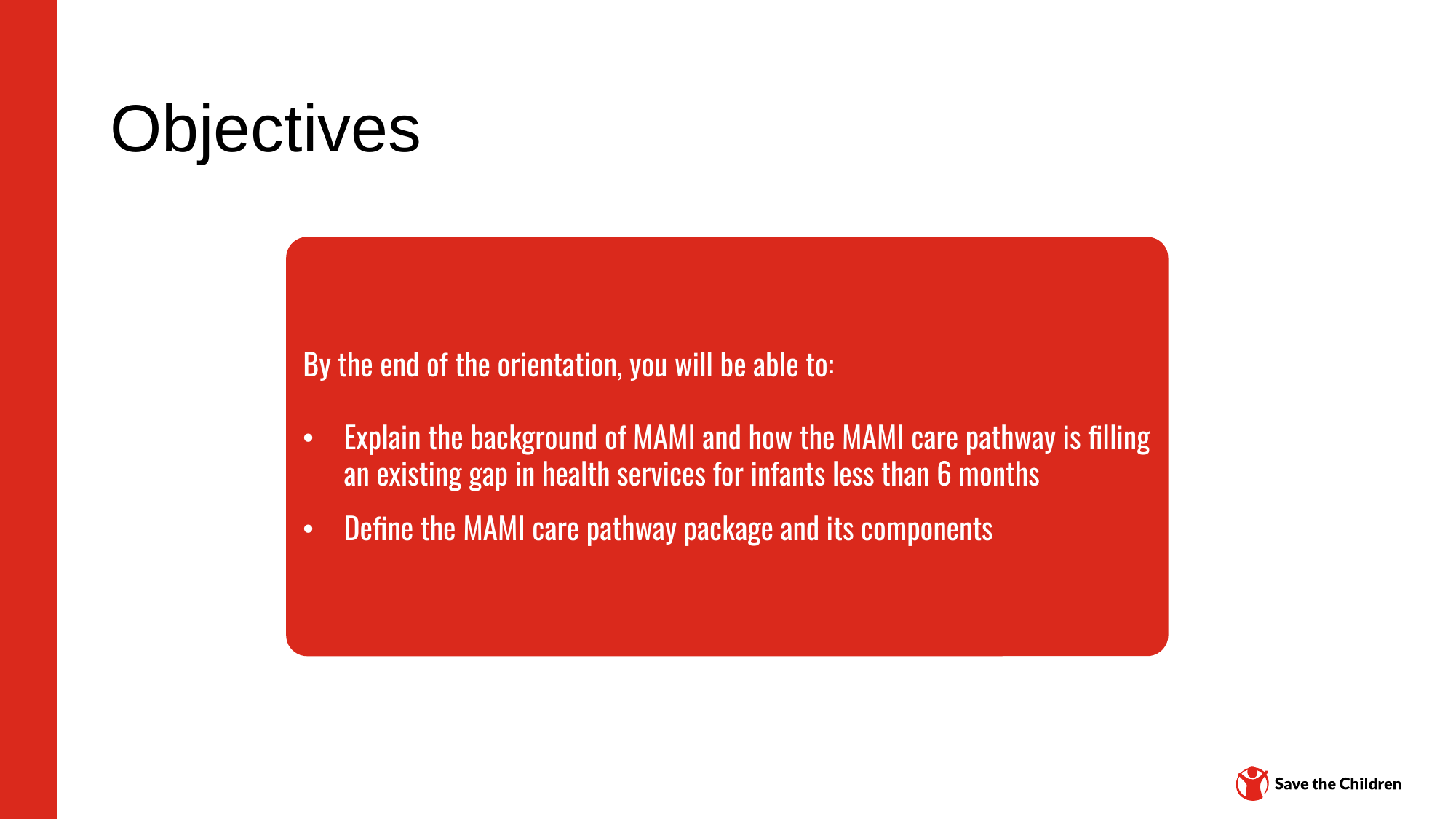

# Objectives
By the end of the orientation, you will be able to:

Explain the background of MAMI and how the MAMI care pathway is filling an existing gap in health services for infants less than 6 months
Define the MAMI care pathway package and its components
Content Hub: CH1304412